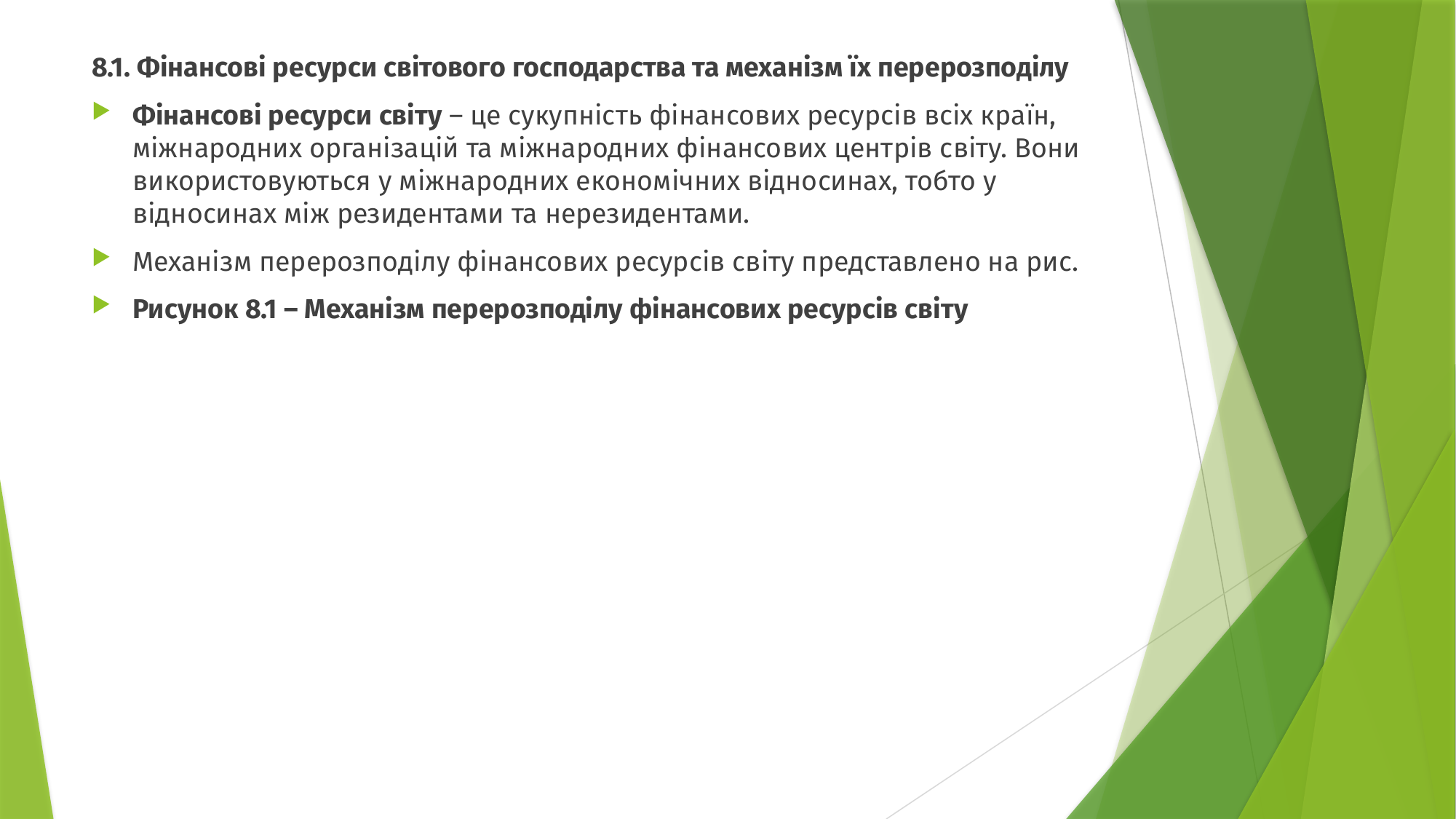

8.1. Фінансові ресурси світового господарства та механізм їх перерозподілу
Фінансові ресурси світу – це сукупність фінансових ресурсів всіх країн, міжнародних організацій та міжнародних фінансових центрів світу. Вони використовуються у міжнародних економічних відносинах, тобто у відносинах між резидентами та нерезидентами.
Механізм перерозподілу фінансових ресурсів світу представлено на рис.
Рисунок 8.1 – Механізм перерозподілу фінансових ресурсів світу